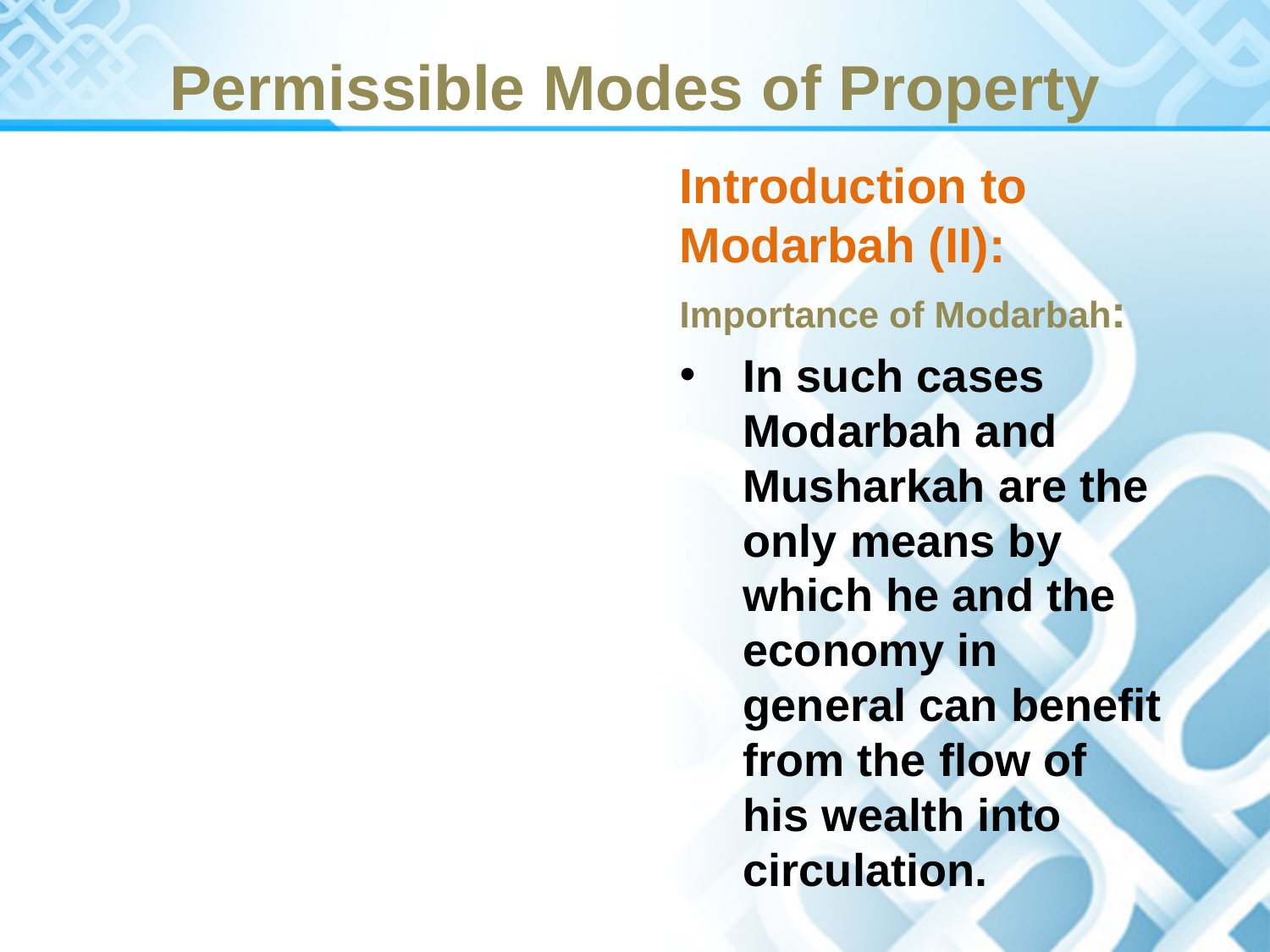

Permissible Modes of Property
Introduction to Modarbah (II):
Importance of Modarbah:
In such cases Modarbah and Musharkah are the only means by which he and the economy in general can benefit from the flow of his wealth into circulation.